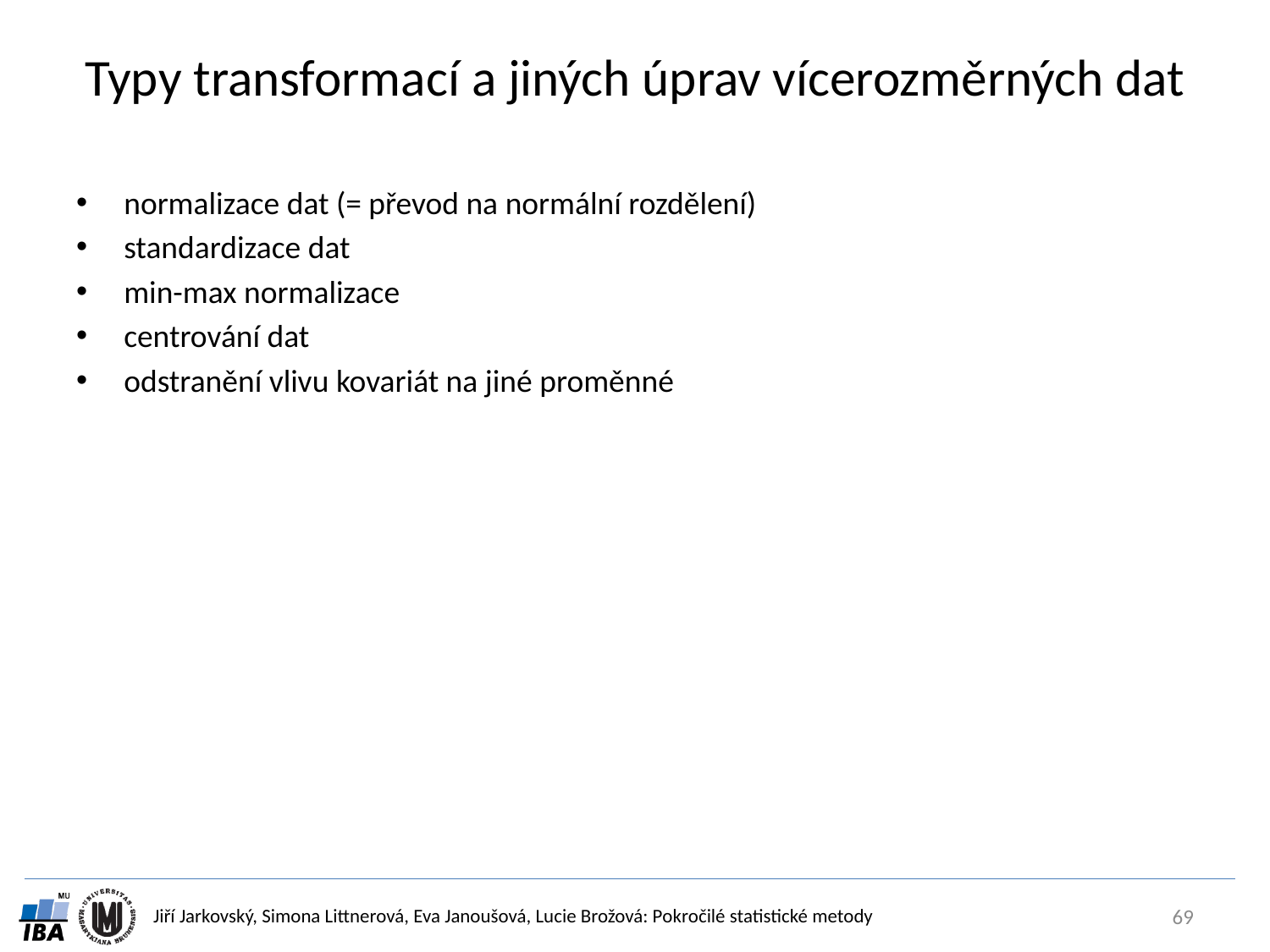

# Typy transformací a jiných úprav vícerozměrných dat
normalizace dat (= převod na normální rozdělení)
standardizace dat
min-max normalizace
centrování dat
odstranění vlivu kovariát na jiné proměnné
69